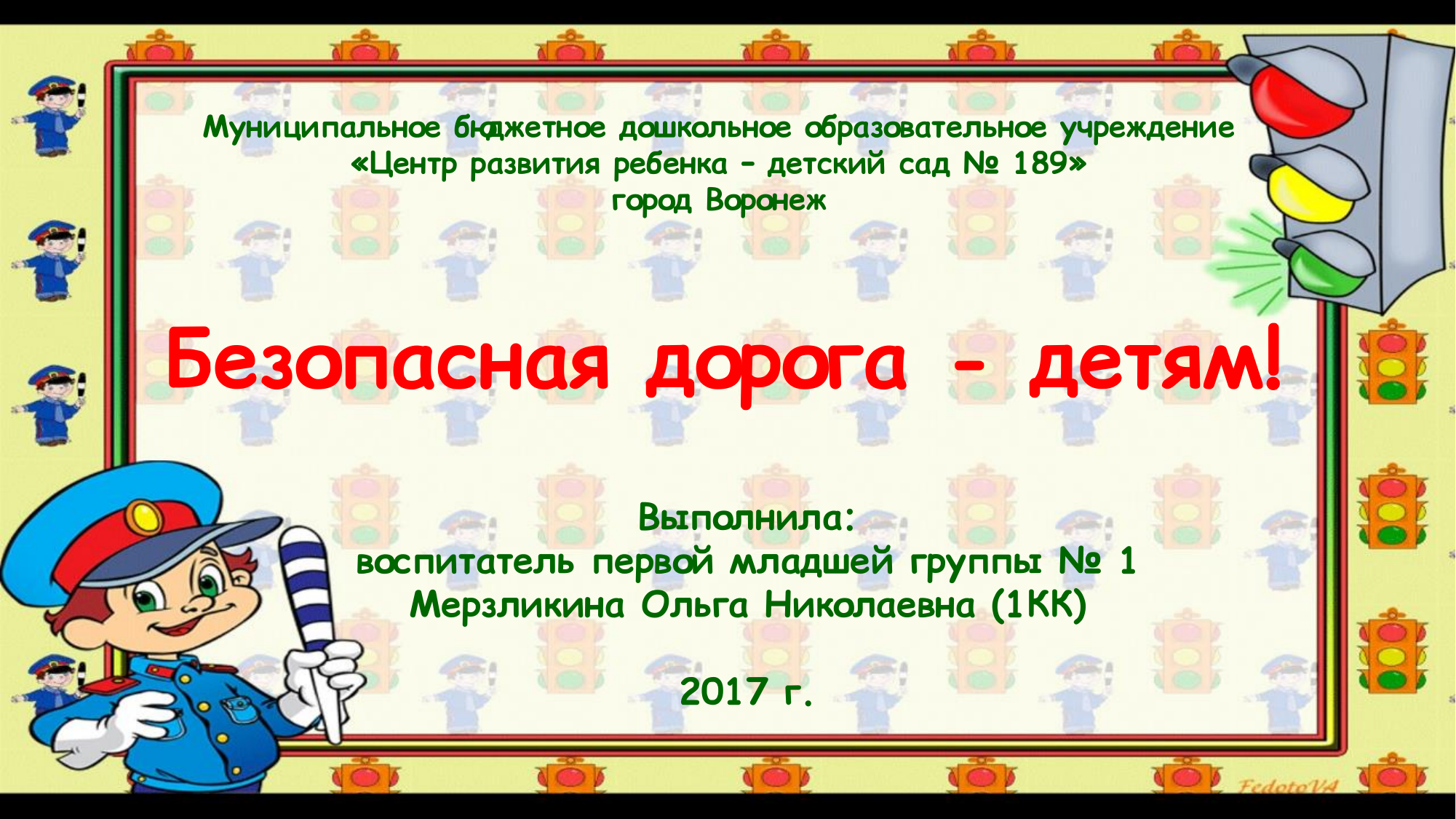

Муниципальное бюджетное дошкольное образовательное учреждение
«Центр развития ребенка – детский сад № 189»
город Воронеж
Безопасная дорога - детям!
Выполнила:
воспитатель первой младшей группы № 1
Мерзликина Ольга Николаевна (1КК)

2017 г.